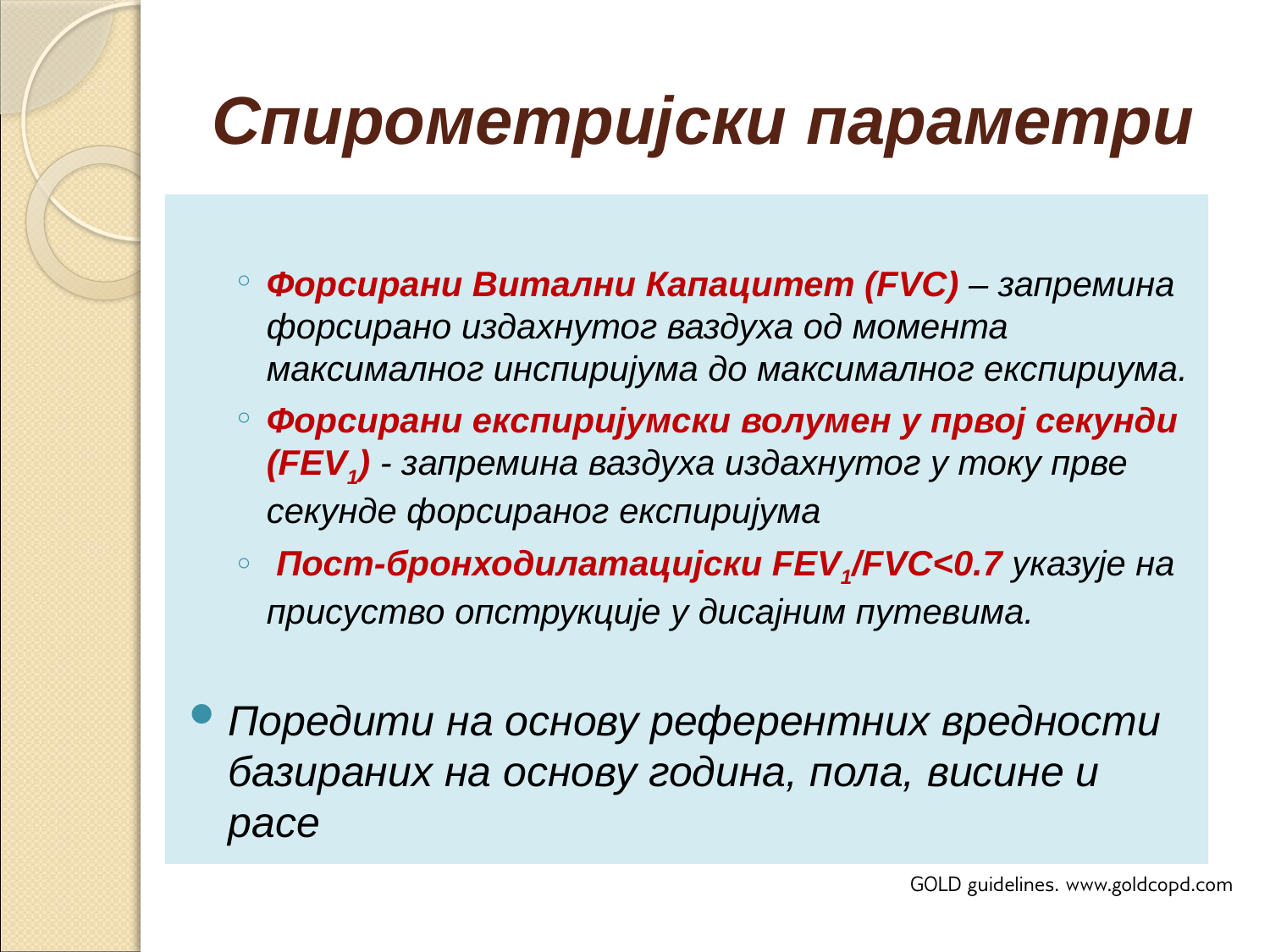

# Спирометријски параметри

Форсирани Витални Капацитет (FVC) – запремина форсирано издахнутог ваздуха од момента максималног инспиријума до максималног експириума.
Форсирани експиријумски волумен у првој секунди (FEV1) - запремина ваздуха издахнутог у току прве секунде форсираног експиријума
 Пост-бронходилатацијски FEV1/FVC<0.7 указује на присуство опструкције у дисајним путевима.

Поредити на основу референтних вредности базираних на основу година, пола, висине и расе
GOLD guidelines. www.goldcopd.com